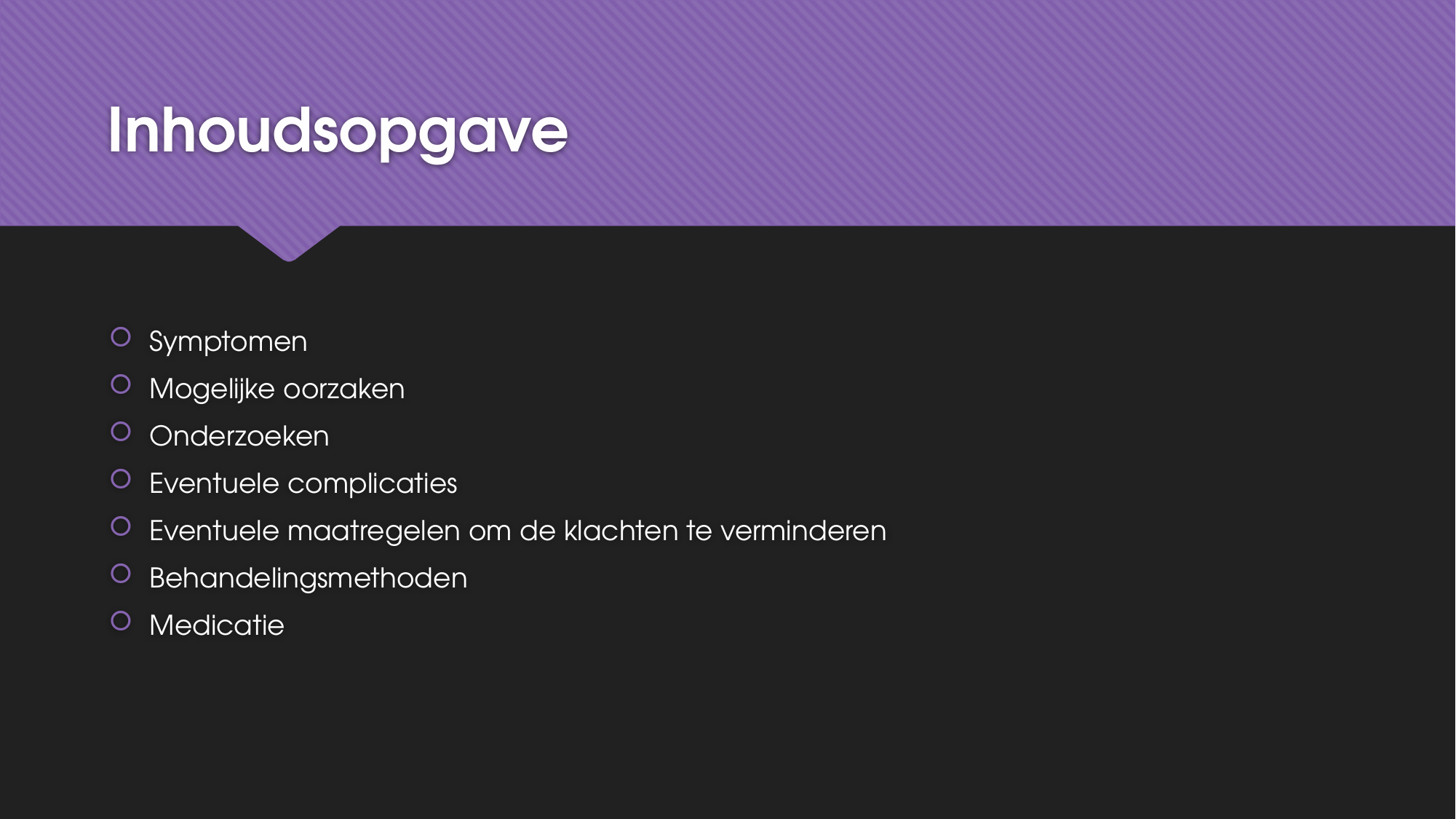

# Inhoudsopgave
Symptomen
Mogelijke oorzaken
Onderzoeken
Eventuele complicaties
Eventuele maatregelen om de klachten te verminderen
Behandelingsmethoden
Medicatie